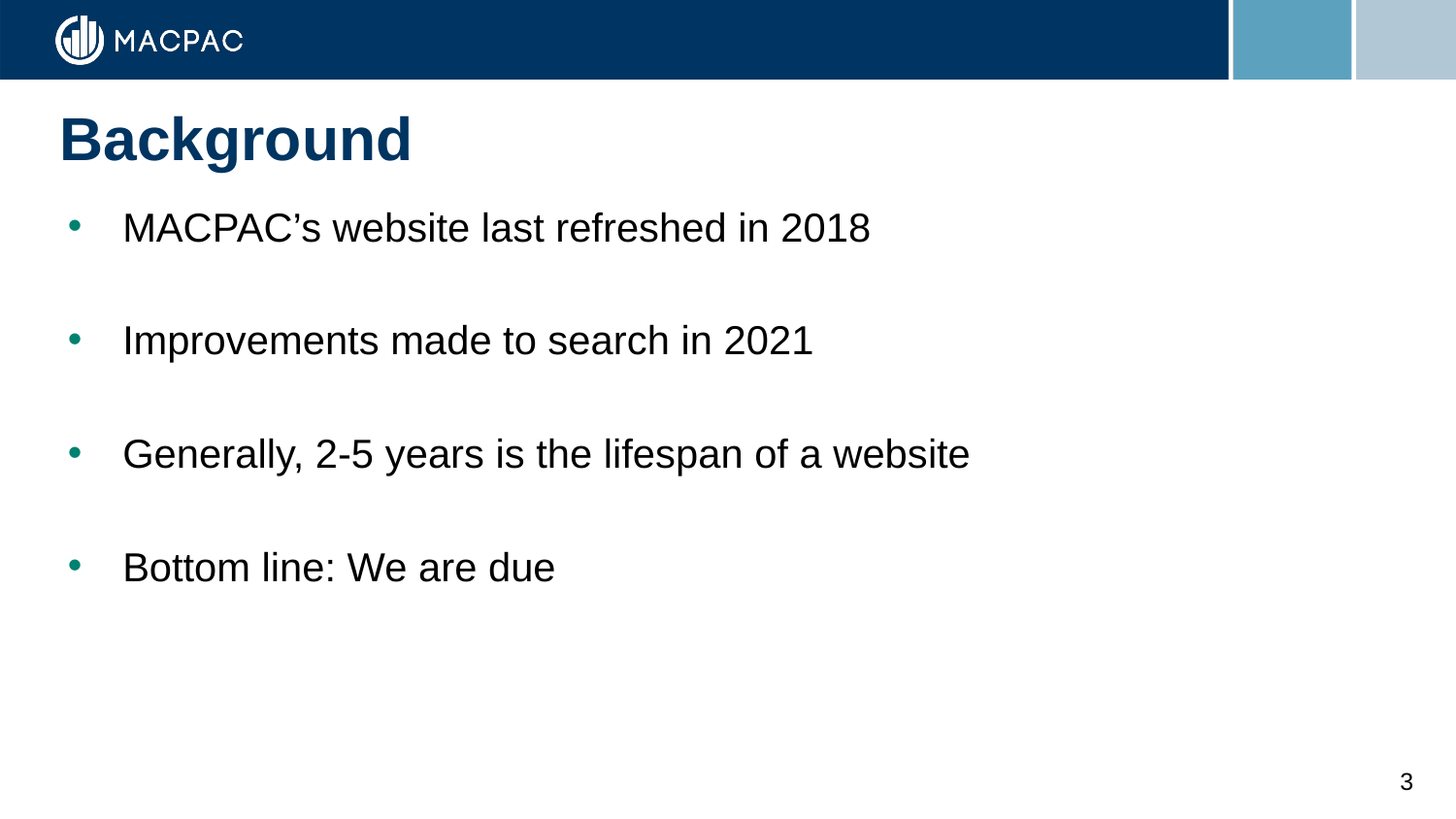

# Background
MACPAC’s website last refreshed in 2018

Improvements made to search in 2021

Generally, 2-5 years is the lifespan of a website

Bottom line: We are due
3